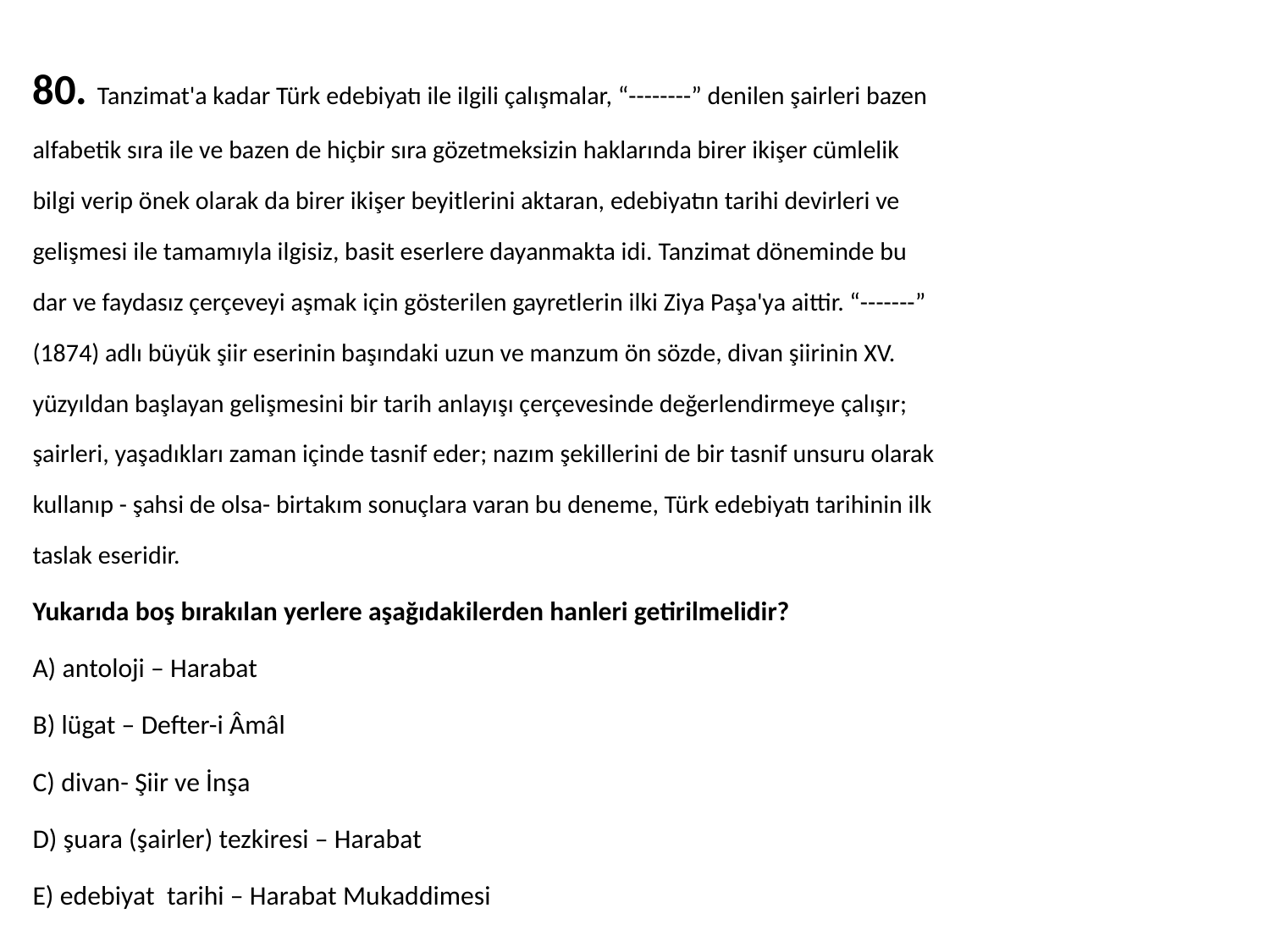

80. Tanzimat'a kadar Türk edebiyatı ile ilgili çalışmalar, “--------” denilen şairleri bazen
alfabetik sıra ile ve bazen de hiçbir sıra gözetmeksizin haklarında birer ikişer cümlelik
bilgi verip önek olarak da birer ikişer beyitlerini aktaran, edebiyatın tarihi devirleri ve
gelişmesi ile tamamıyla ilgisiz, basit eserlere dayanmakta idi. Tanzimat döneminde bu
dar ve faydasız çerçeveyi aşmak için gösterilen gayretlerin ilki Ziya Paşa'ya aittir. “-------”
(1874) adlı büyük şiir eserinin başındaki uzun ve manzum ön sözde, divan şiirinin XV.
yüzyıldan başlayan gelişmesini bir tarih anlayışı çerçevesinde değerlendirmeye çalışır;
şairleri, yaşadıkları zaman içinde tasnif eder; nazım şekillerini de bir tasnif unsuru olarak
kullanıp - şahsi de olsa- birtakım sonuçlara varan bu deneme, Türk edebiyatı tarihinin ilk
taslak eseridir.
Yukarıda boş bırakılan yerlere aşağıdakilerden hanleri getirilmelidir?
A) antoloji – Harabat
B) lügat – Defter-i Âmâl
C) divan- Şiir ve İnşa
D) şuara (şairler) tezkiresi – Harabat
E) edebiyat  tarihi – Harabat Mukaddimesi